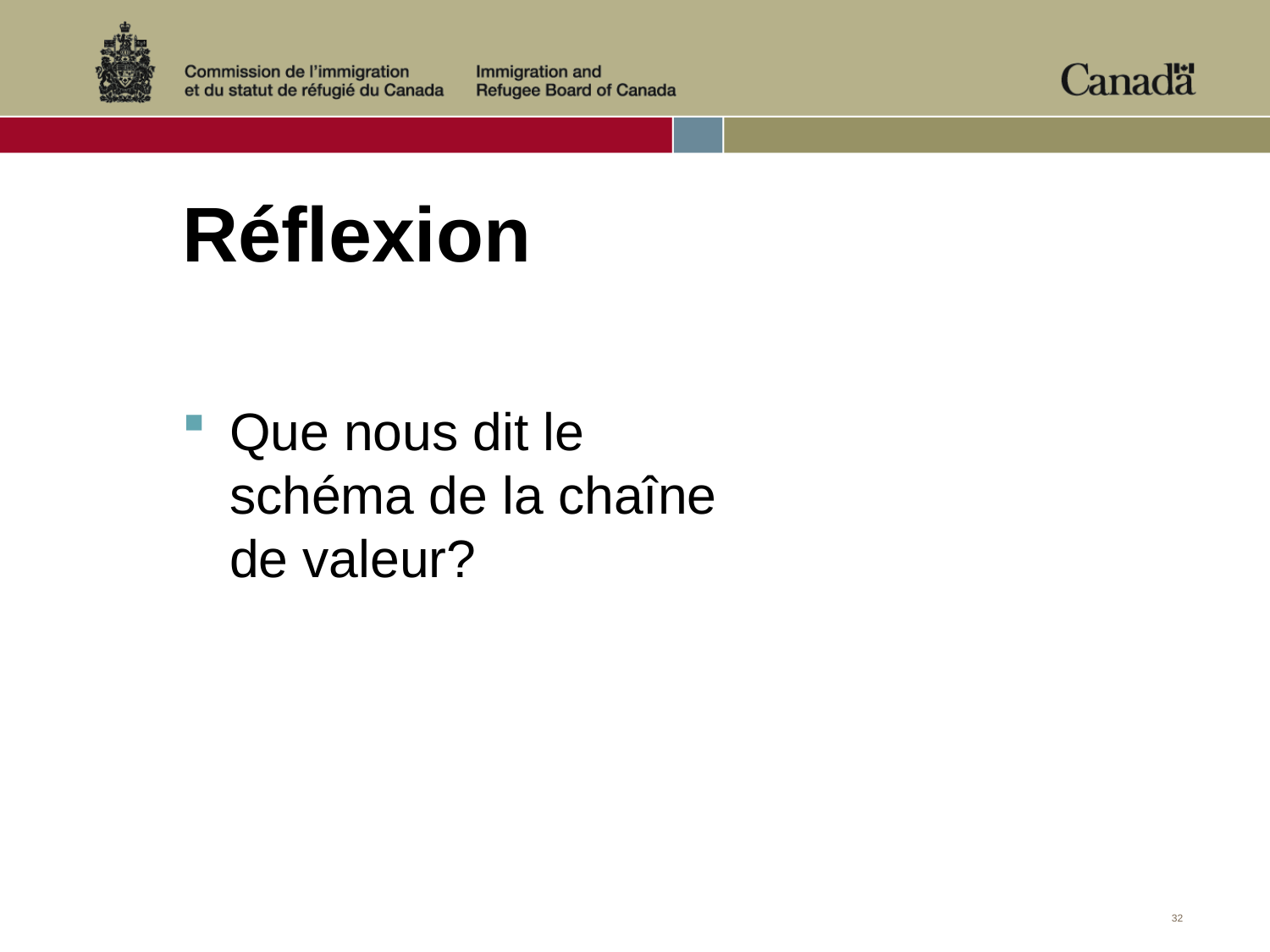

# Réflexion
Que nous dit le schéma de la chaîne de valeur?
32